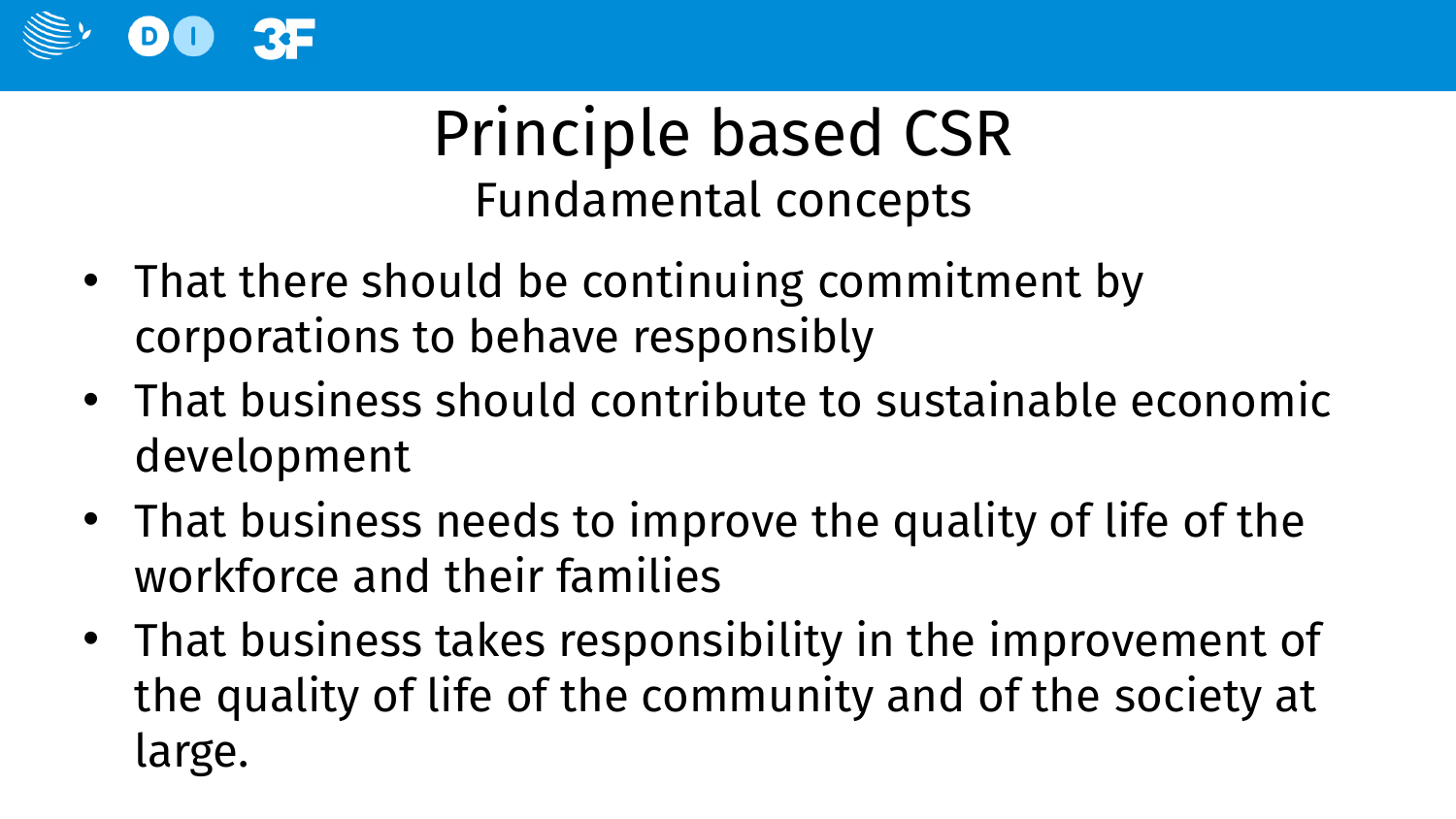

# Principle based CSR Fundamental concepts
That there should be continuing commitment by corporations to behave responsibly
That business should contribute to sustainable economic development
That business needs to improve the quality of life of the workforce and their families
That business takes responsibility in the improvement of the quality of life of the community and of the society at large.